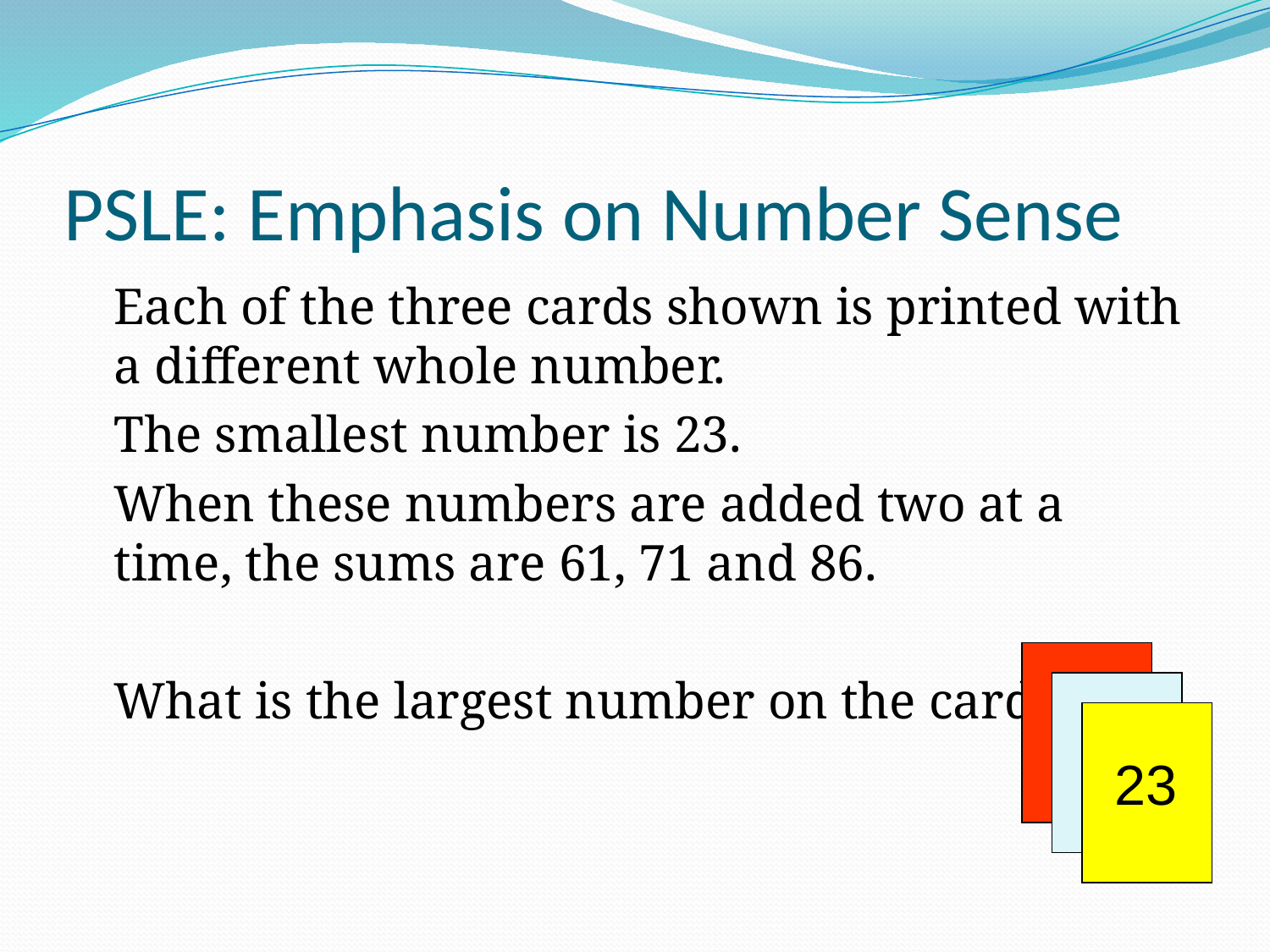

# PSLE: Emphasis on Number Sense
	Each of the three cards shown is printed with a different whole number.
	The smallest number is 23.
	When these numbers are added two at a time, the sums are 61, 71 and 86.

	What is the largest number on the cards?

23